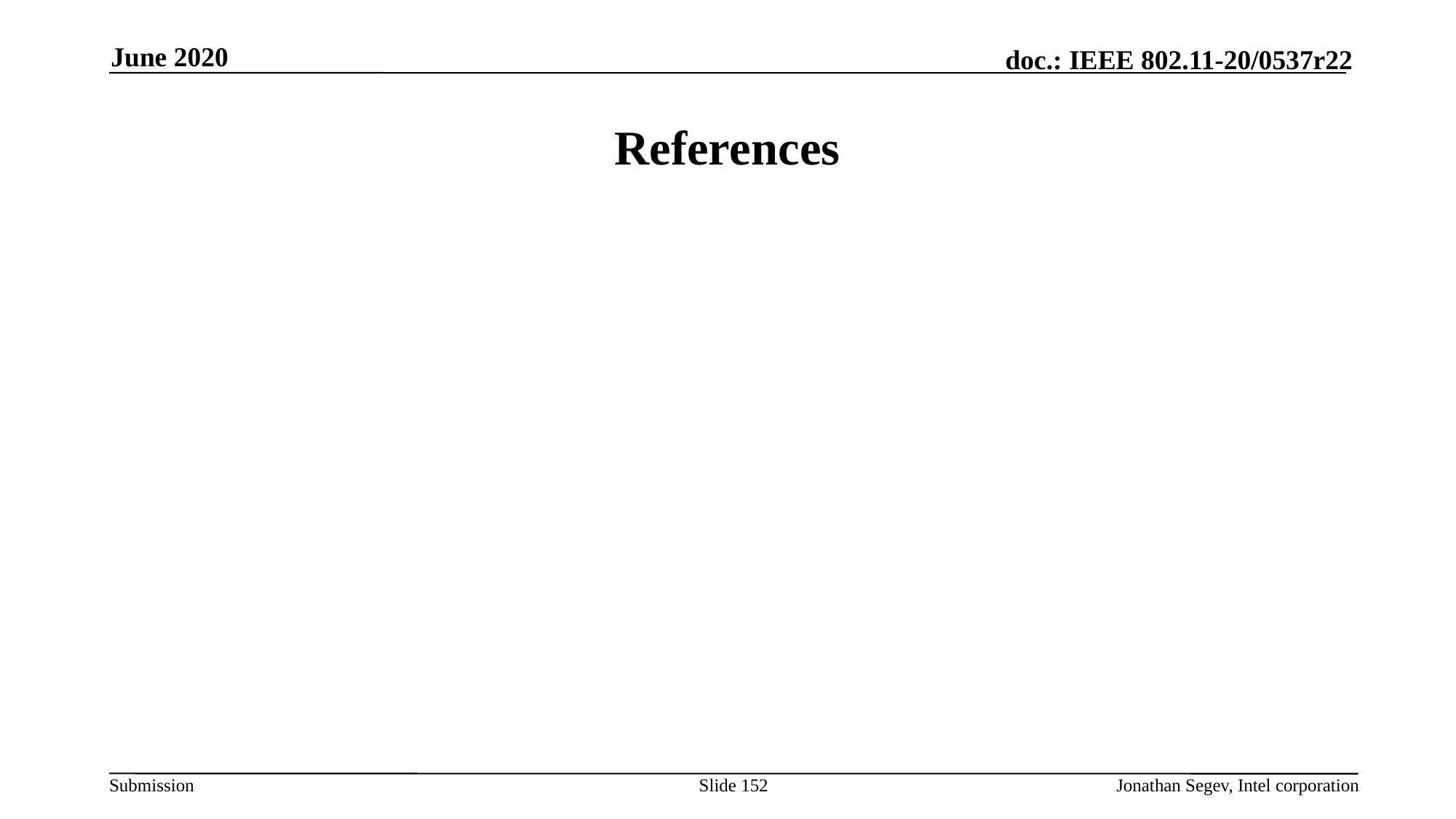

June 2020
# References

Slide 152
Jonathan Segev, Intel corporation